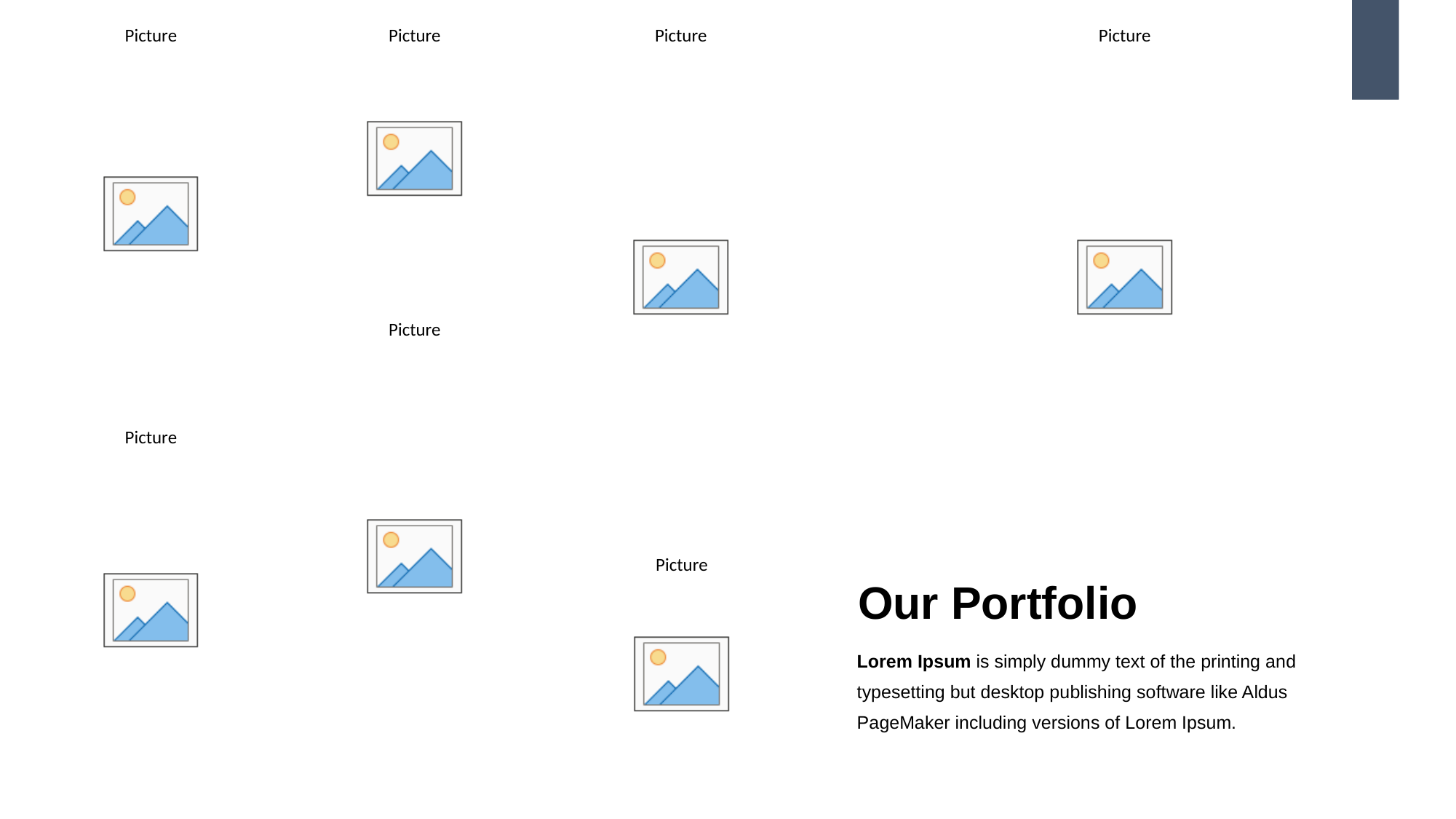

14

Our Portfolio
Lorem Ipsum is simply dummy text of the printing and typesetting but desktop publishing software like Aldus PageMaker including versions of Lorem Ipsum.